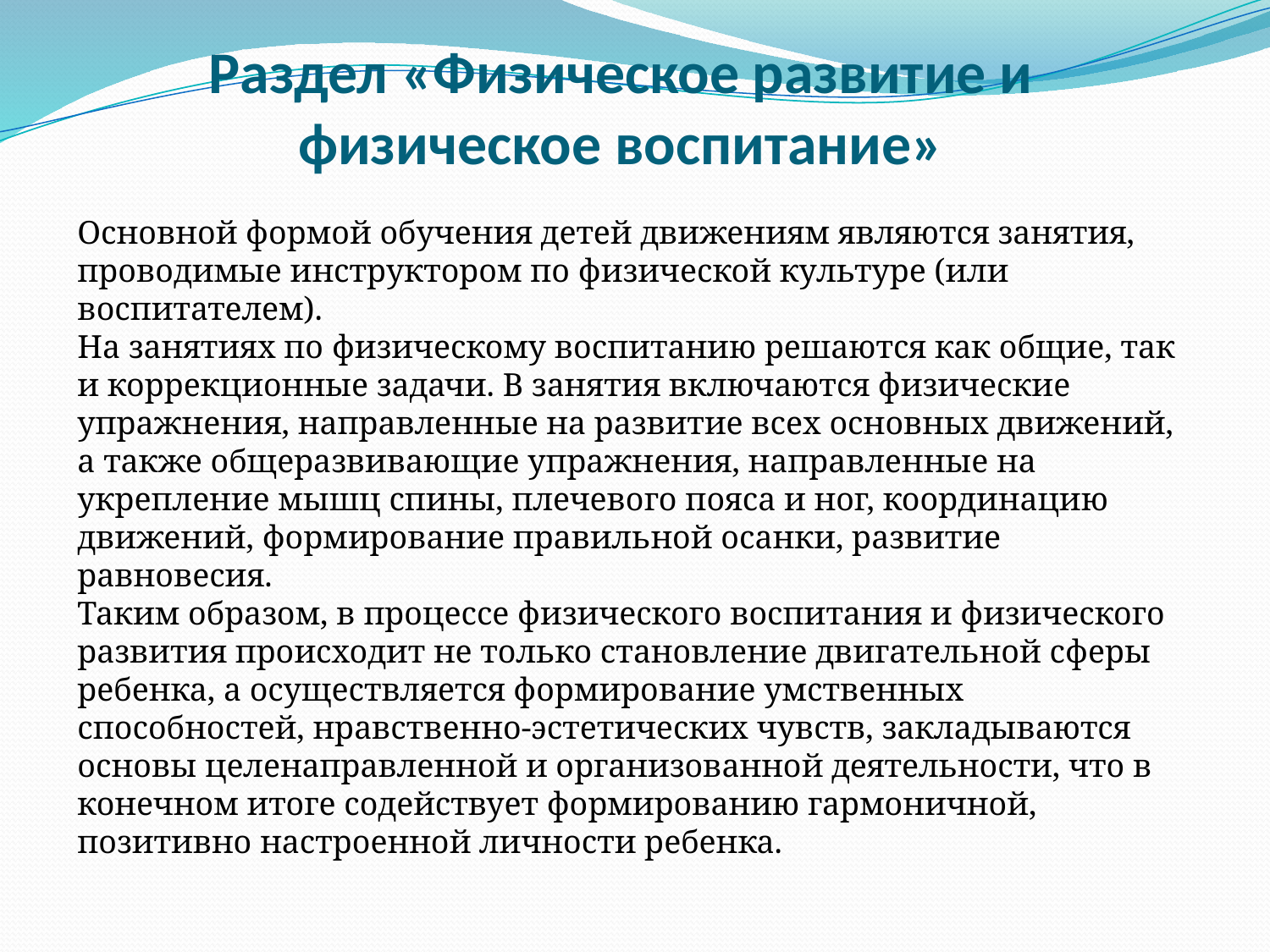

# Раздел «Физическое развитие и физическое воспитание»
Основной формой обучения детей движениям являются занятия, проводимые инструктором по физической культуре (или воспитателем).
На занятиях по физическому воспитанию решаются как общие, так и коррекционные задачи. В занятия включаются физические упражнения, направленные на развитие всех основных движений, а также общеразвивающие упражнения, направленные на укрепление мышц спины, плечевого пояса и ног, координацию движений, формирование правильной осанки, развитие равновесия.
Таким образом, в процессе физического воспитания и физического развития происходит не только становление двигательной сферы ребенка, а осуществляется формирование умственных способностей, нравственно-эстетических чувств, закладываются основы целенаправленной и организованной деятельности, что в конечном итоге содействует формированию гармоничной, позитивно настроенной личности ребенка.